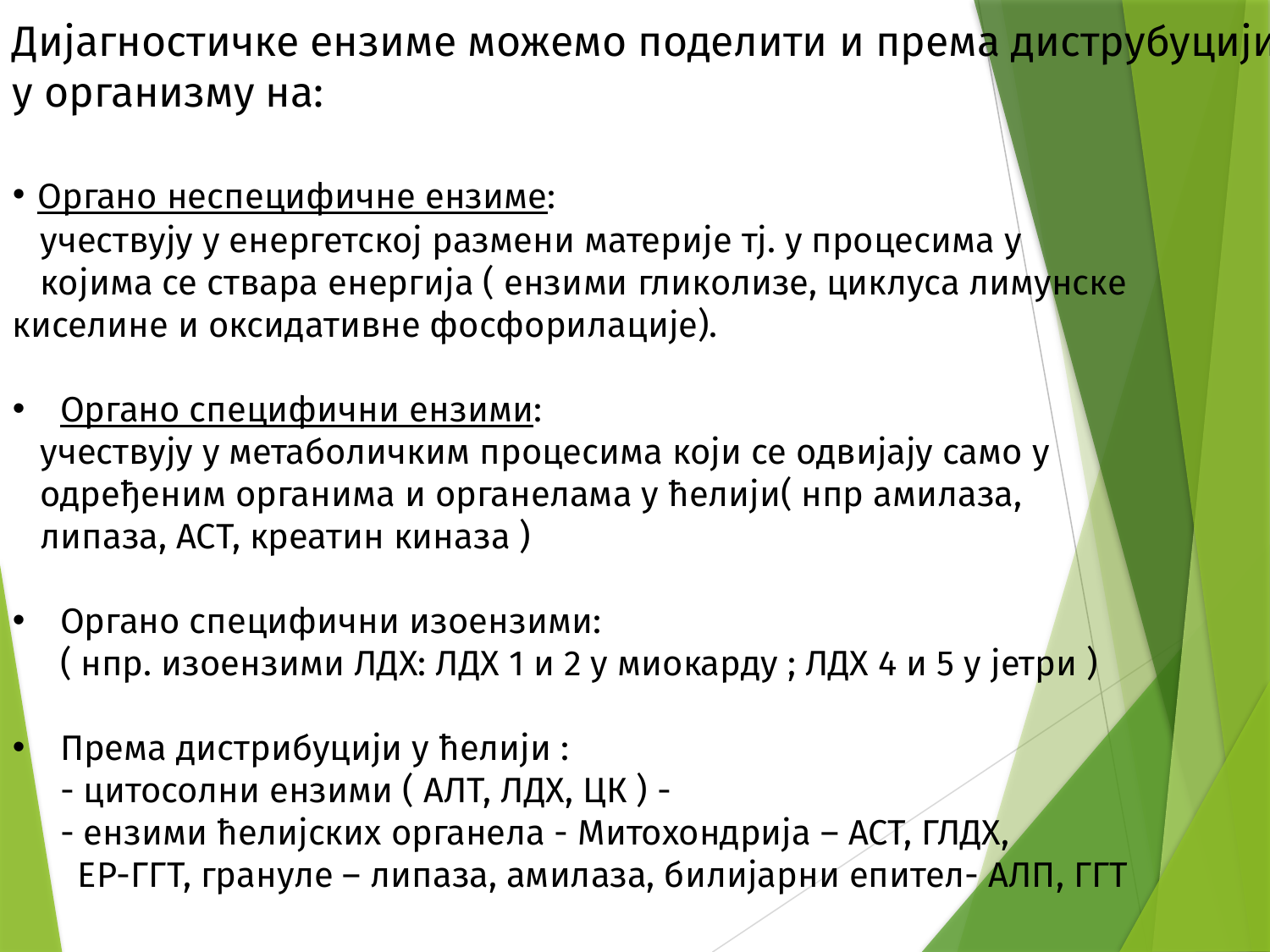

Дијагностичке ензиме можемо поделити и према диструбуцији у организму на:
• Органо неспецифичне ензиме:
   учествују у енергетској размени материје тј. у процесима у
   којима се ствара енергија ( ензими гликолизе, циклуса лимунске киселине и оксидативне фосфорилације).

Органо специфични ензими:
   учествују у метаболичким процесима који се одвијају само у
   одређеним органима и органелама у ћелији( нпр амилаза,
   липаза, АСТ, креатин киназа )

Органо специфични изоензими:
( нпр. изоензими ЛДХ: ЛДХ 1 и 2 у миокарду ; ЛДХ 4 и 5 у јетри )

Према дистрибуцији у ћелији :
- цитосолни ензими ( АЛТ, ЛДХ, ЦК ) -
- ензими ћелијских органела - Митохондрија – АСТ, ГЛДХ,
       ЕР-ГГТ, грануле – липаза, амилаза, билијарни епител- АЛП, ГГТ